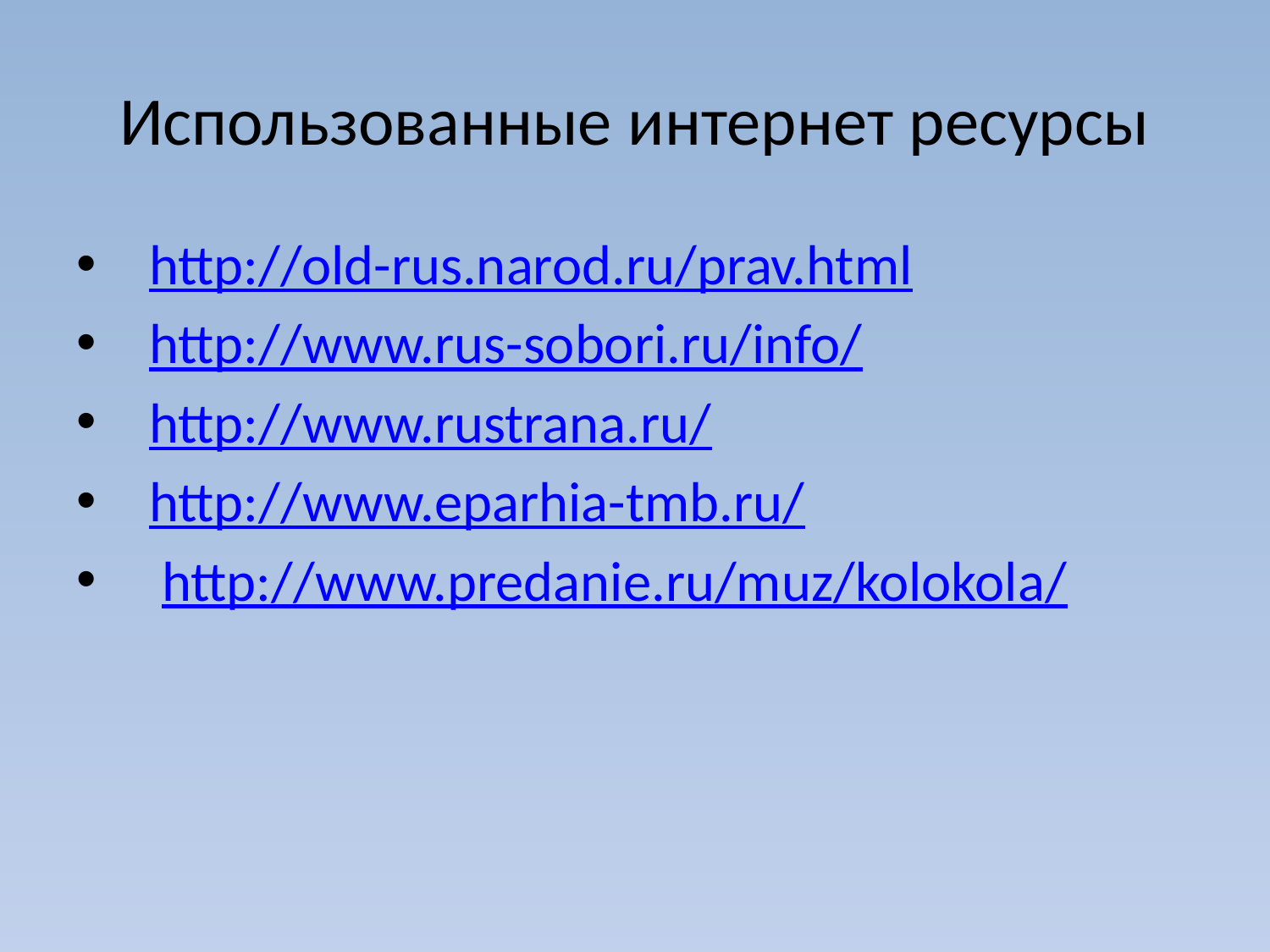

# Использованные интернет ресурсы
  http://old-rus.narod.ru/prav.html
  http://www.rus-sobori.ru/info/
  http://www.rustrana.ru/
  http://www.eparhia-tmb.ru/
   http://www.predanie.ru/muz/kolokola/